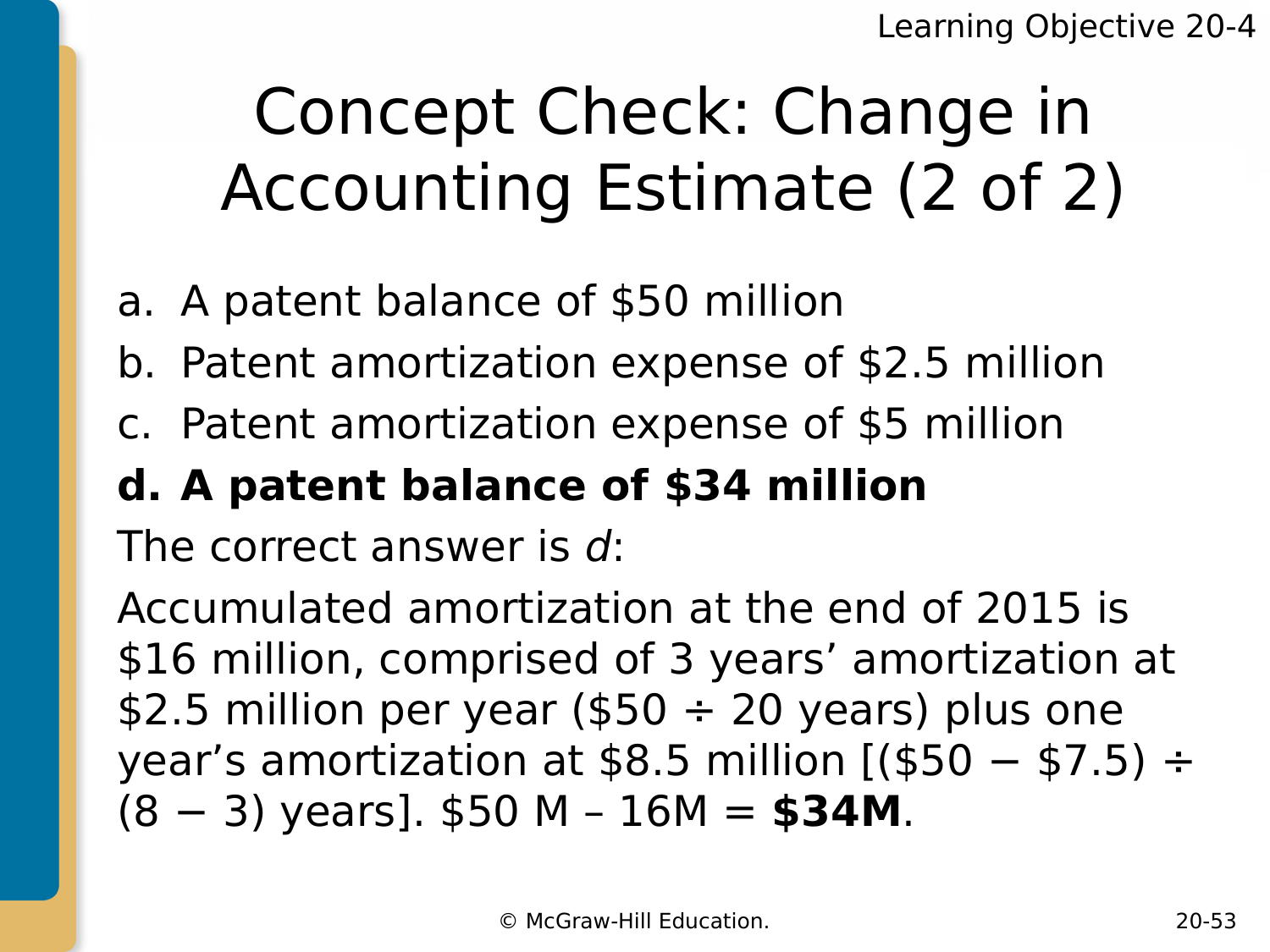

Learning Objective 20-4
# Concept Check: Change in Accounting Estimate (2 of 2)
A patent balance of $50 million
Patent amortization expense of $2.5 million
Patent amortization expense of $5 million
A patent balance of $34 million
The correct answer is d:
Accumulated amortization at the end of 2015 is $16 million, comprised of 3 years’ amortization at $2.5 million per year ($50 ÷ 20 years) plus one year’s amortization at $8.5 million [($50 − $7.5) ÷ (8 − 3) years]. $50 M – 16M = $34M.